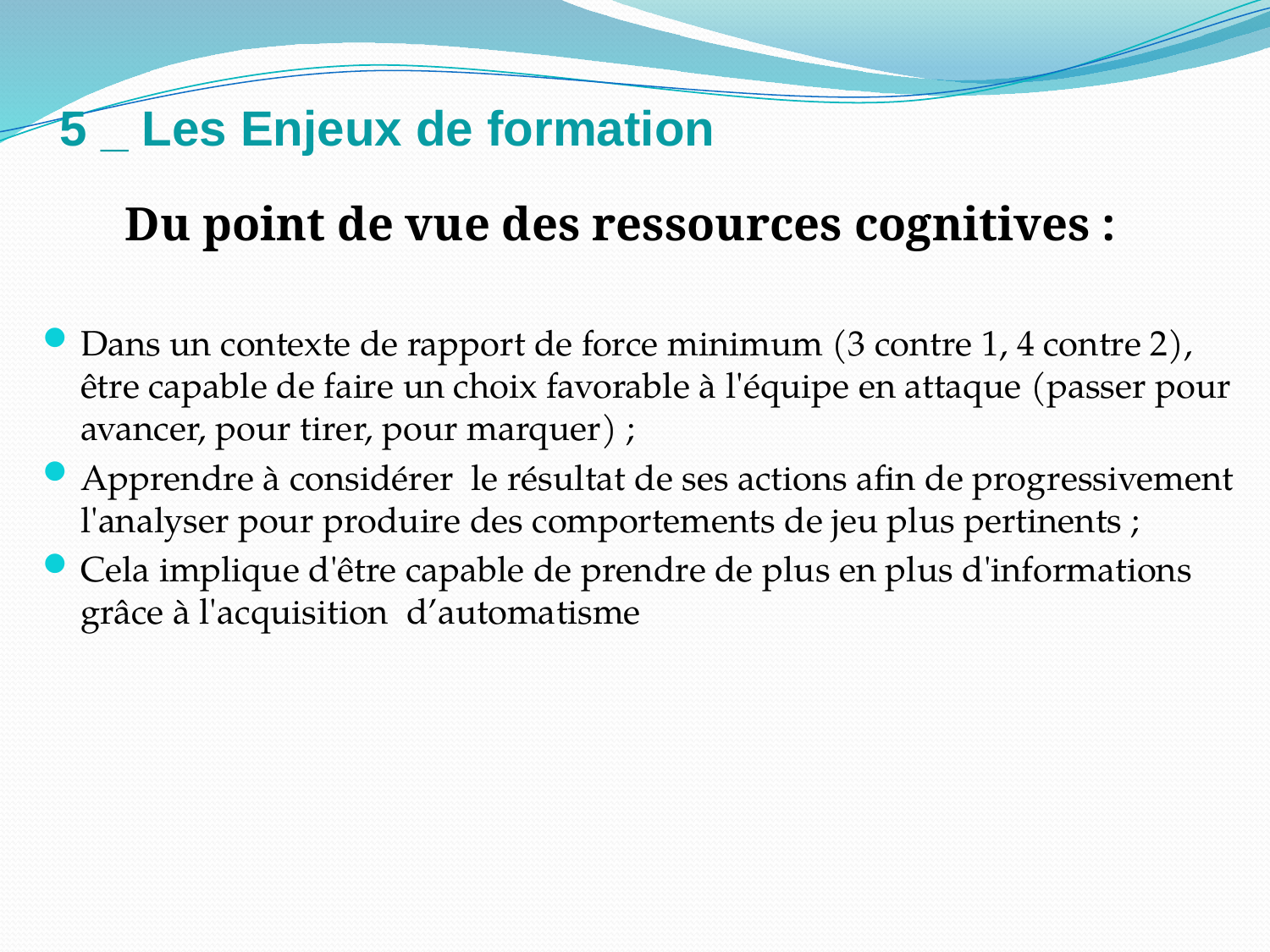

# 5 _ Les Enjeux de formation
       Du point de vue des ressources cognitives :

Dans un contexte de rapport de force minimum (3 contre 1, 4 contre 2), être capable de faire un choix favorable à l'équipe en attaque (passer pour avancer, pour tirer, pour marquer) ;
Apprendre à considérer  le résultat de ses actions afin de progressivement l'analyser pour produire des comportements de jeu plus pertinents ;
Cela implique d'être capable de prendre de plus en plus d'informations grâce à l'acquisition  d’automatisme